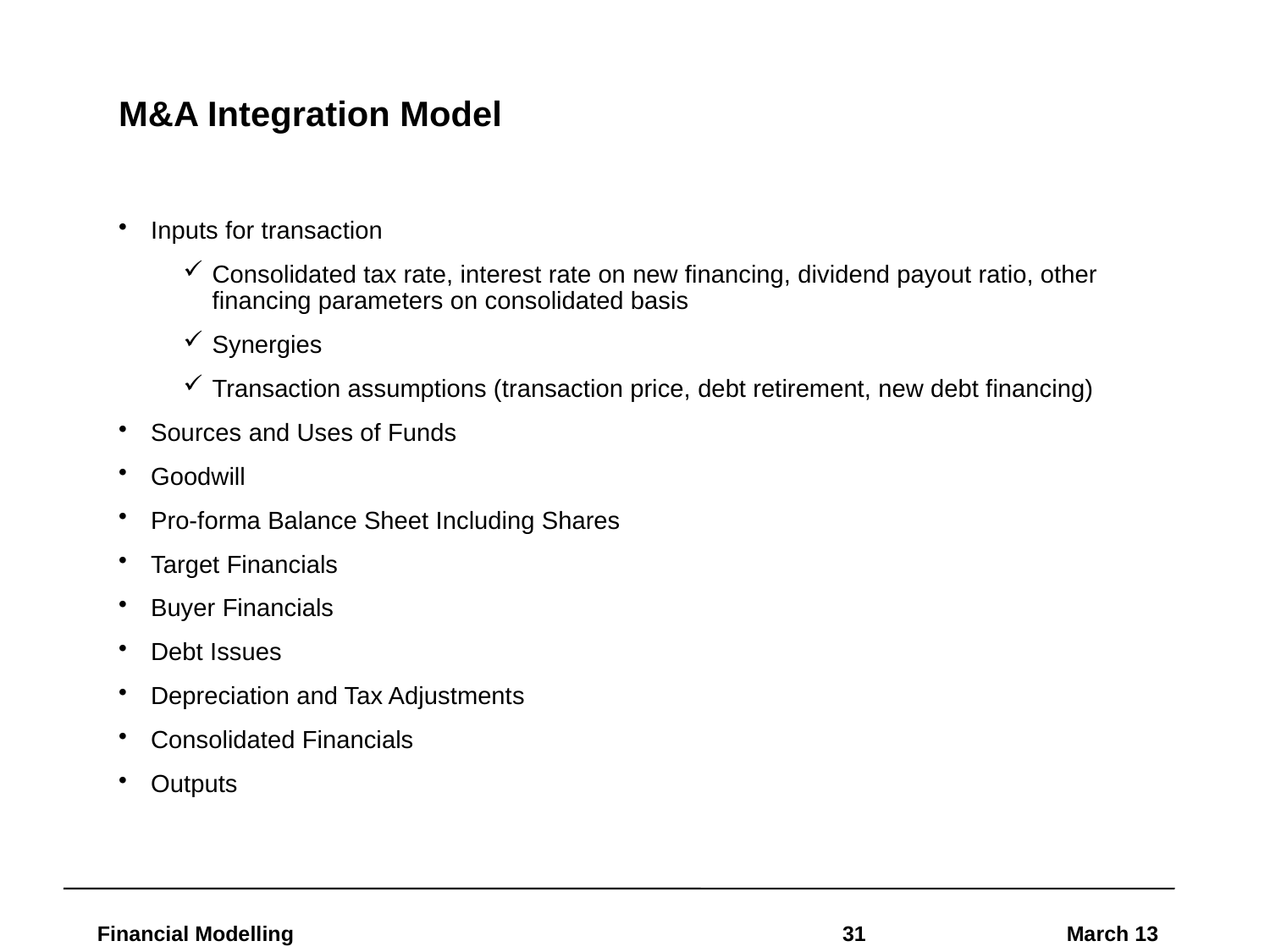

# M&A Integration Model
Inputs for transaction
Consolidated tax rate, interest rate on new financing, dividend payout ratio, other financing parameters on consolidated basis
Synergies
Transaction assumptions (transaction price, debt retirement, new debt financing)
Sources and Uses of Funds
Goodwill
Pro-forma Balance Sheet Including Shares
Target Financials
Buyer Financials
Debt Issues
Depreciation and Tax Adjustments
Consolidated Financials
Outputs